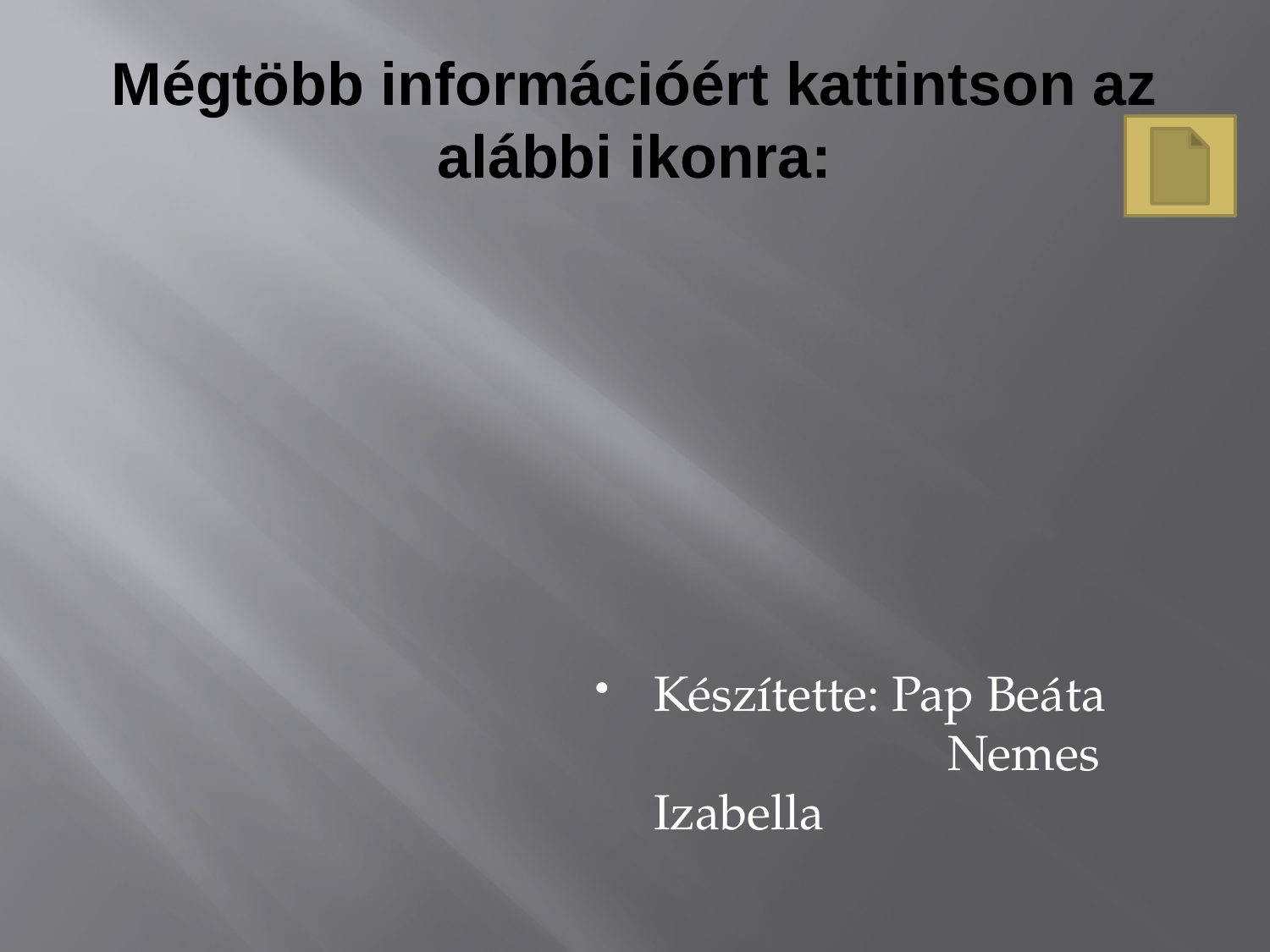

# Mégtöbb információért kattintson az alábbi ikonra:

Készítette: Pap Beáta                                 Nemes Izabella